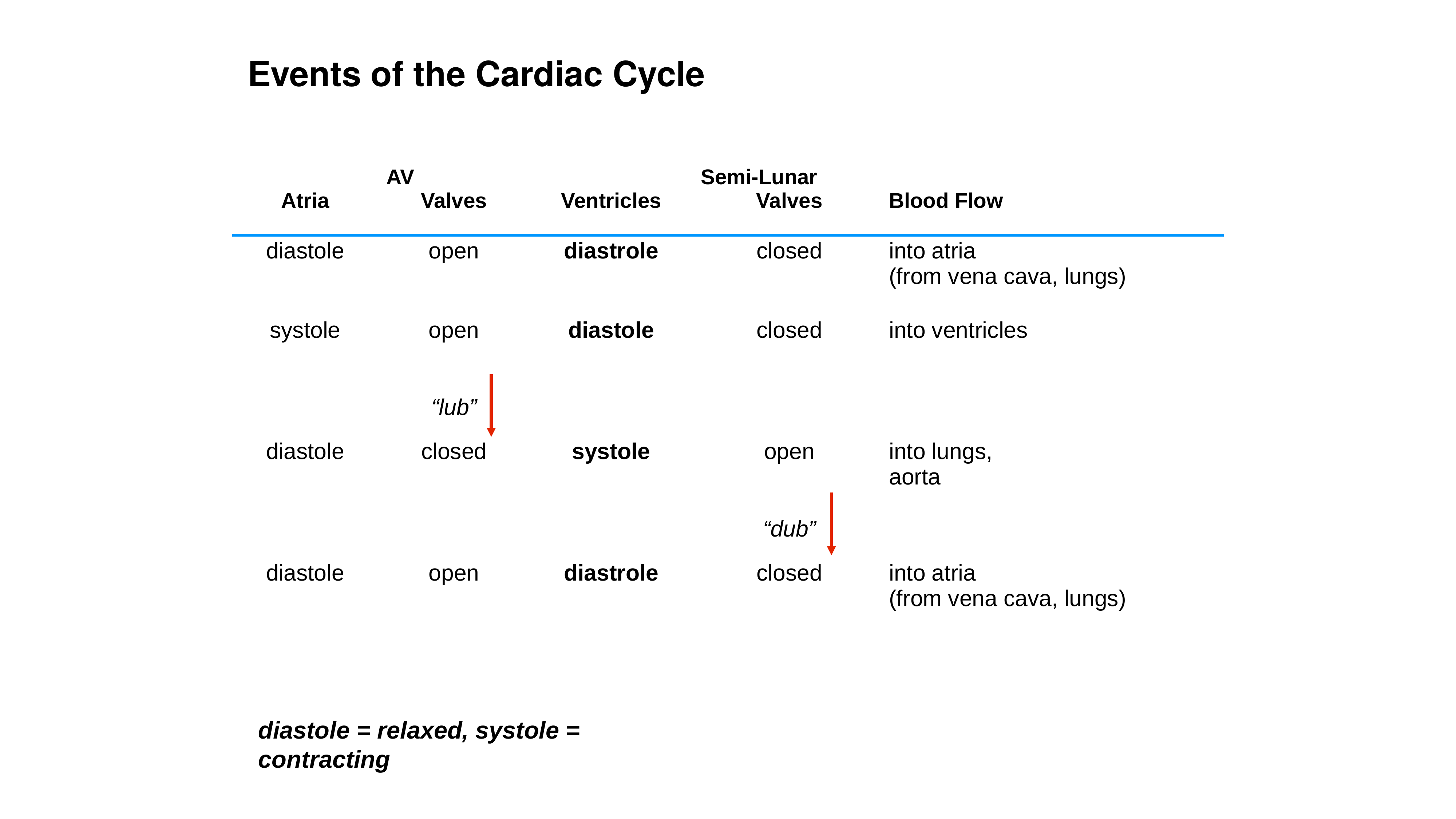

Events of the Cardiac Cycle
| Atria | AV Valves | Ventricles | Semi-Lunar Valves | Blood Flow |
| --- | --- | --- | --- | --- |
| diastole | open | diastrole | closed | into atria (from vena cava, lungs) |
| systole | open | diastole | closed | into ventricles |
|  | “lub” |  |  |  |
| diastole | closed | systole | open | into lungs, aorta |
|  |  |  | “dub” |  |
| diastole | open | diastrole | closed | into atria (from vena cava, lungs) |

diastole = relaxed, systole = contracting